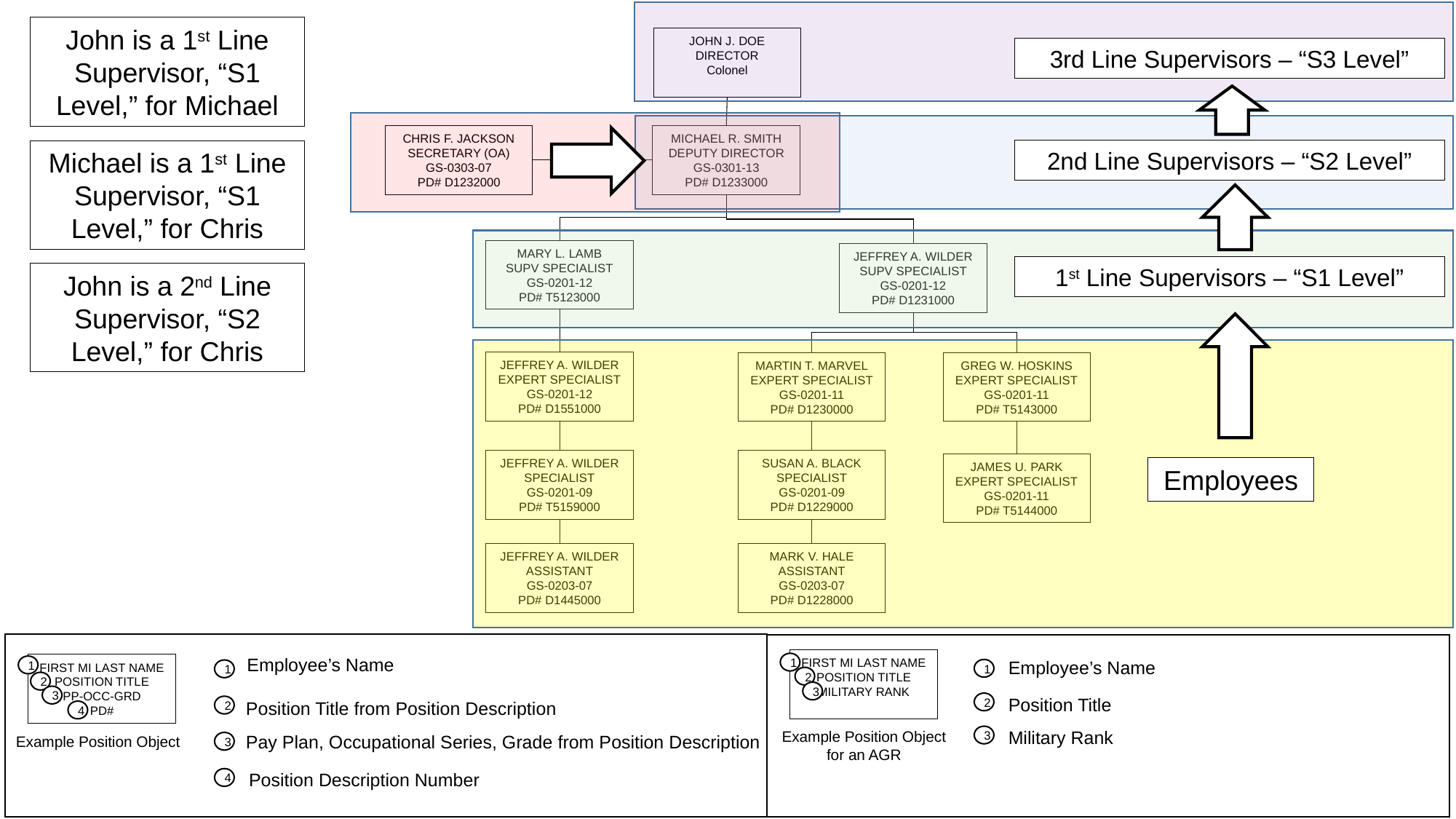

John is a 1st Line Supervisor, “S1 Level,” for Michael
JOHN J. DOE
DIRECTOR
Colonel
3rd Line Supervisors – “S3 Level”

CHRIS F. JACKSON
SECRETARY (OA)
GS-0303-07
PD# D1232000
MICHAEL R. SMITH
DEPUTY DIRECTOR
GS-0301-13
PD# D1233000
2nd Line Supervisors – “S2 Level”
Michael is a 1st Line Supervisor, “S1 Level,” for Chris

MARY L. LAMB
SUPV SPECIALIST
GS-0201-12
PD# T5123000
JEFFREY A. WILDER
SUPV SPECIALIST
GS-0201-12
PD# D1231000
1st Line Supervisors – “S1 Level”
John is a 2nd Line Supervisor, “S2 Level,” for Chris

JEFFREY A. WILDER
EXPERT SPECIALIST
GS-0201-12
PD# D1551000
GREG W. HOSKINS
EXPERT SPECIALIST
GS-0201-11
PD# T5143000
MARTIN T. MARVEL
EXPERT SPECIALIST
GS-0201-11
PD# D1230000
JEFFREY A. WILDER
SPECIALIST
GS-0201-09
PD# T5159000
SUSAN A. BLACK
SPECIALIST
GS-0201-09
PD# D1229000
JAMES U. PARK
EXPERT SPECIALIST
GS-0201-11
PD# T5144000
Employees
JEFFREY A. WILDER
ASSISTANT
GS-0203-07
PD# D1445000
MARK V. HALE
ASSISTANT
GS-0203-07
PD# D1228000

Employee’s Name
1

FIRST MI LAST NAME
POSITION TITLE
PP-OCC-GRD
PD#
1

2

3

Position Title from Position Description
2

4

Pay Plan, Occupational Series, Grade from Position Description
Example Position Object
3

Position Description Number
4

1

FIRST MI LAST NAME
POSITION TITLE
MILITARY RANK
Employee’s Name
1

2

3

Position Title
2

Military Rank
Example Position Object
for an AGR
3